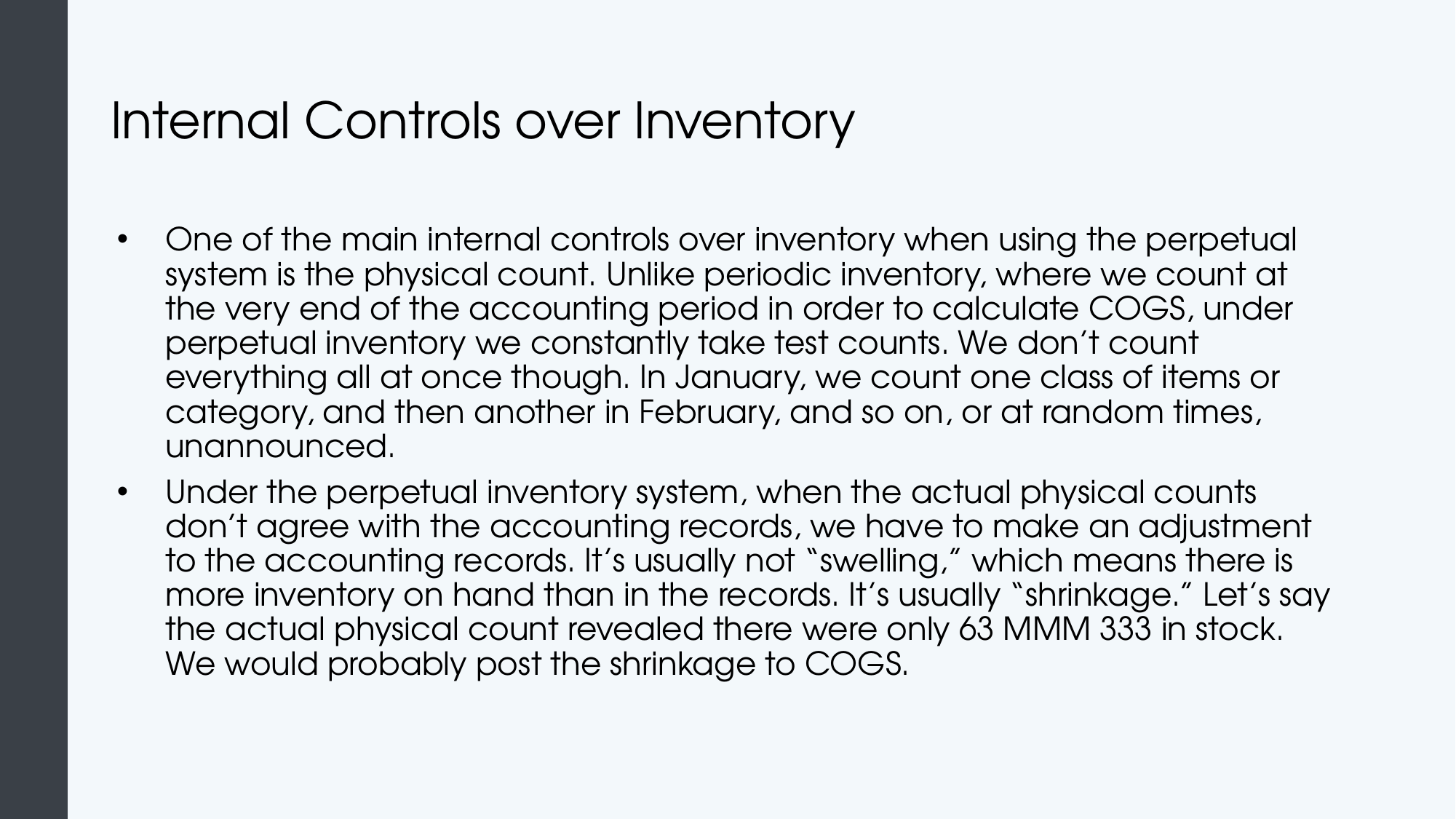

# Internal Controls over Inventory
One of the main internal controls over inventory when using the perpetual system is the physical count. Unlike periodic inventory, where we count at the very end of the accounting period in order to calculate COGS, under perpetual inventory we constantly take test counts. We don’t count everything all at once though. In January, we count one class of items or category, and then another in February, and so on, or at random times, unannounced.
Under the perpetual inventory system, when the actual physical counts don’t agree with the accounting records, we have to make an adjustment to the accounting records. It’s usually not “swelling,” which means there is more inventory on hand than in the records. It’s usually “shrinkage.” Let’s say the actual physical count revealed there were only 63 MMM 333 in stock. We would probably post the shrinkage to COGS.